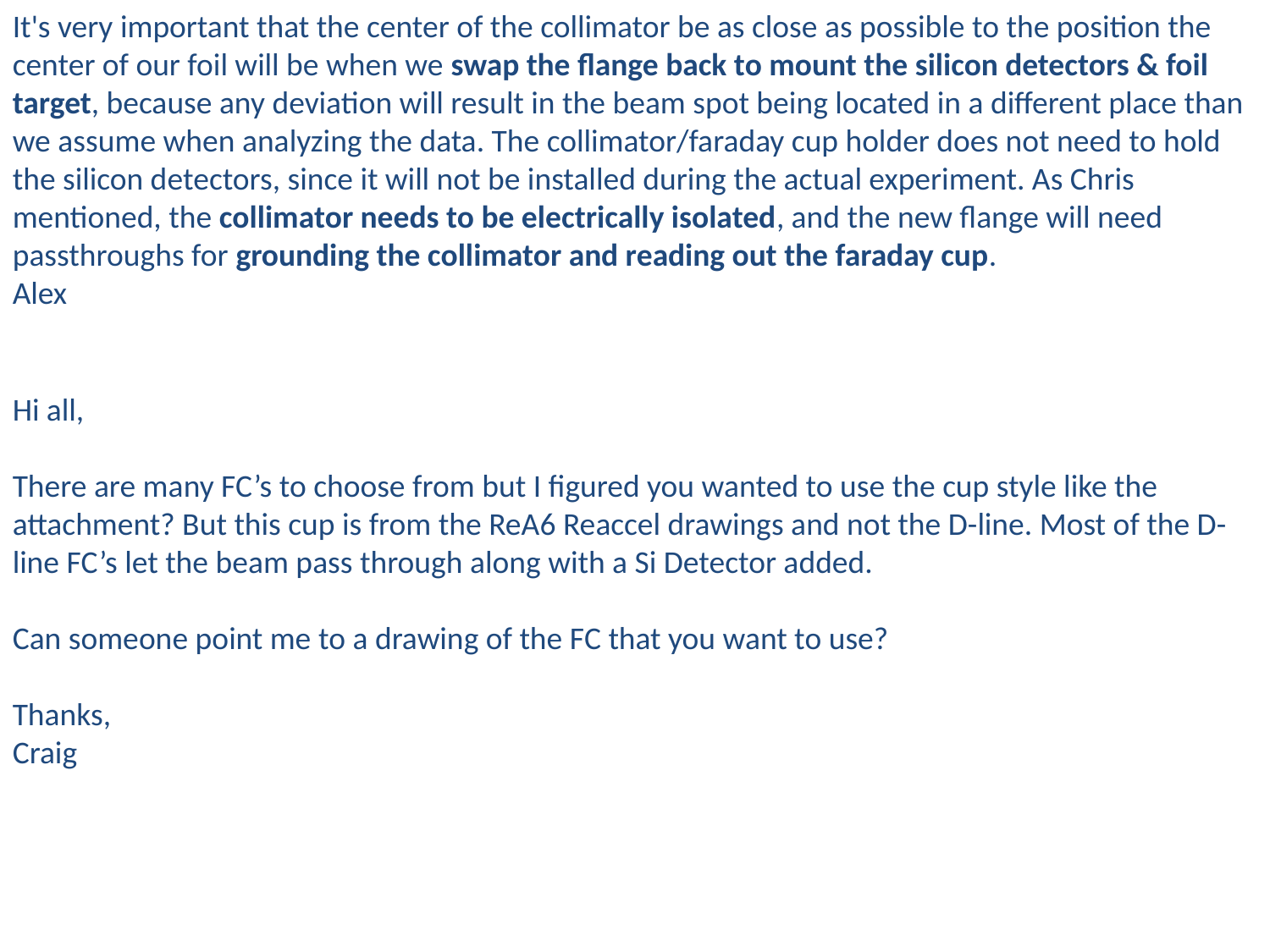

It's very important that the center of the collimator be as close as possible to the position the center of our foil will be when we swap the flange back to mount the silicon detectors & foil target, because any deviation will result in the beam spot being located in a different place than we assume when analyzing the data. The collimator/faraday cup holder does not need to hold the silicon detectors, since it will not be installed during the actual experiment. As Chris mentioned, the collimator needs to be electrically isolated, and the new flange will need passthroughs for grounding the collimator and reading out the faraday cup.
Alex
Hi all,

There are many FC’s to choose from but I figured you wanted to use the cup style like the attachment? But this cup is from the ReA6 Reaccel drawings and not the D-line. Most of the D-line FC’s let the beam pass through along with a Si Detector added.

Can someone point me to a drawing of the FC that you want to use?

Thanks,
Craig